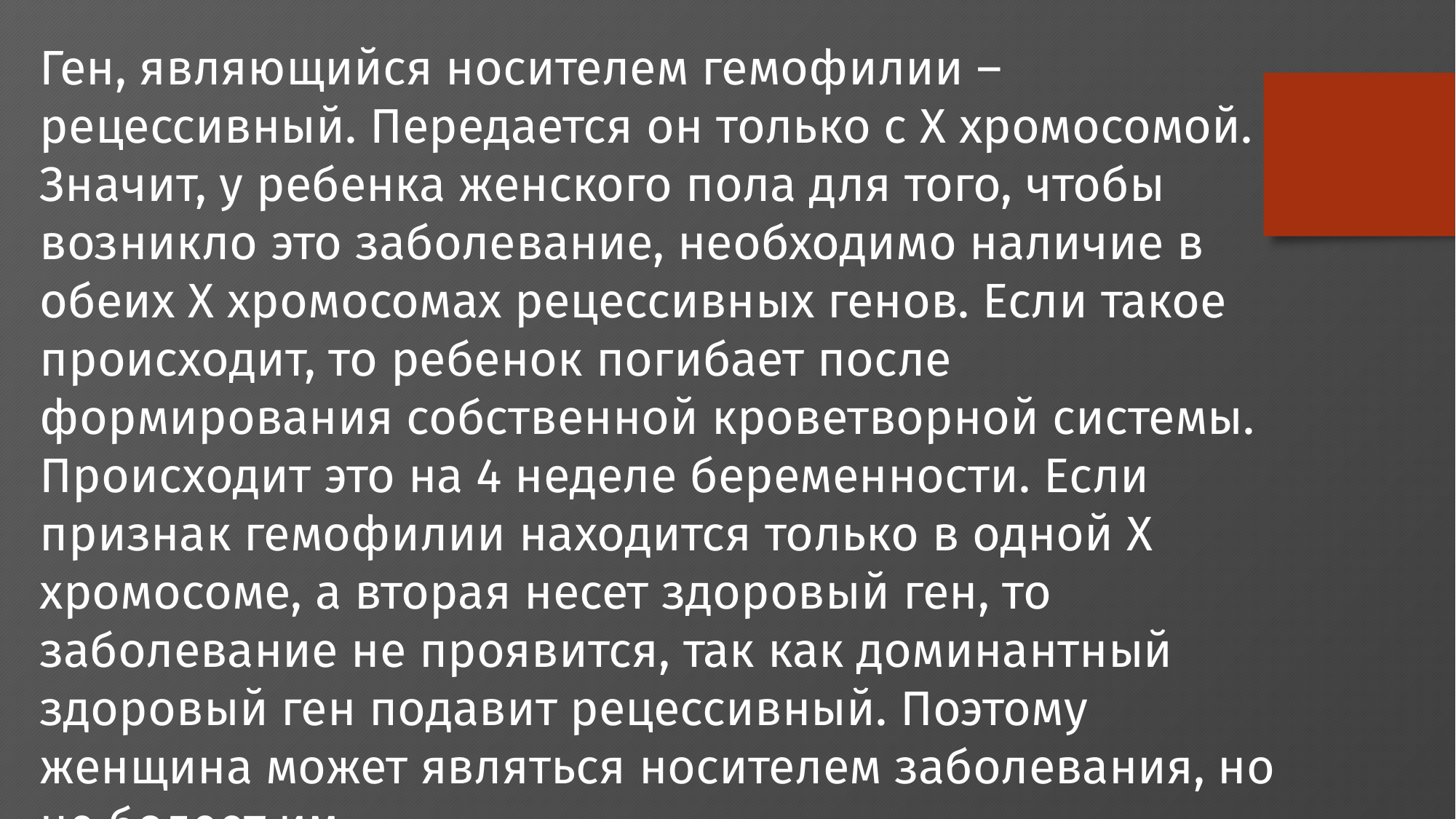

Ген, являющийся носителем гемофилии – рецессивный. Передается он только с X хромосомой.  Значит, у ребенка женского пола для того, чтобы возникло это заболевание, необходимо наличие в обеих Х хромосомах рецессивных генов. Если такое происходит, то ребенок погибает после формирования собственной кроветворной системы. Происходит это на 4 неделе беременности. Если признак гемофилии находится только в одной Х хромосоме, а вторая несет здоровый ген, то заболевание не проявится, так как доминантный здоровый ген подавит рецессивный. Поэтому женщина может являться носителем заболевания, но не болеет им.